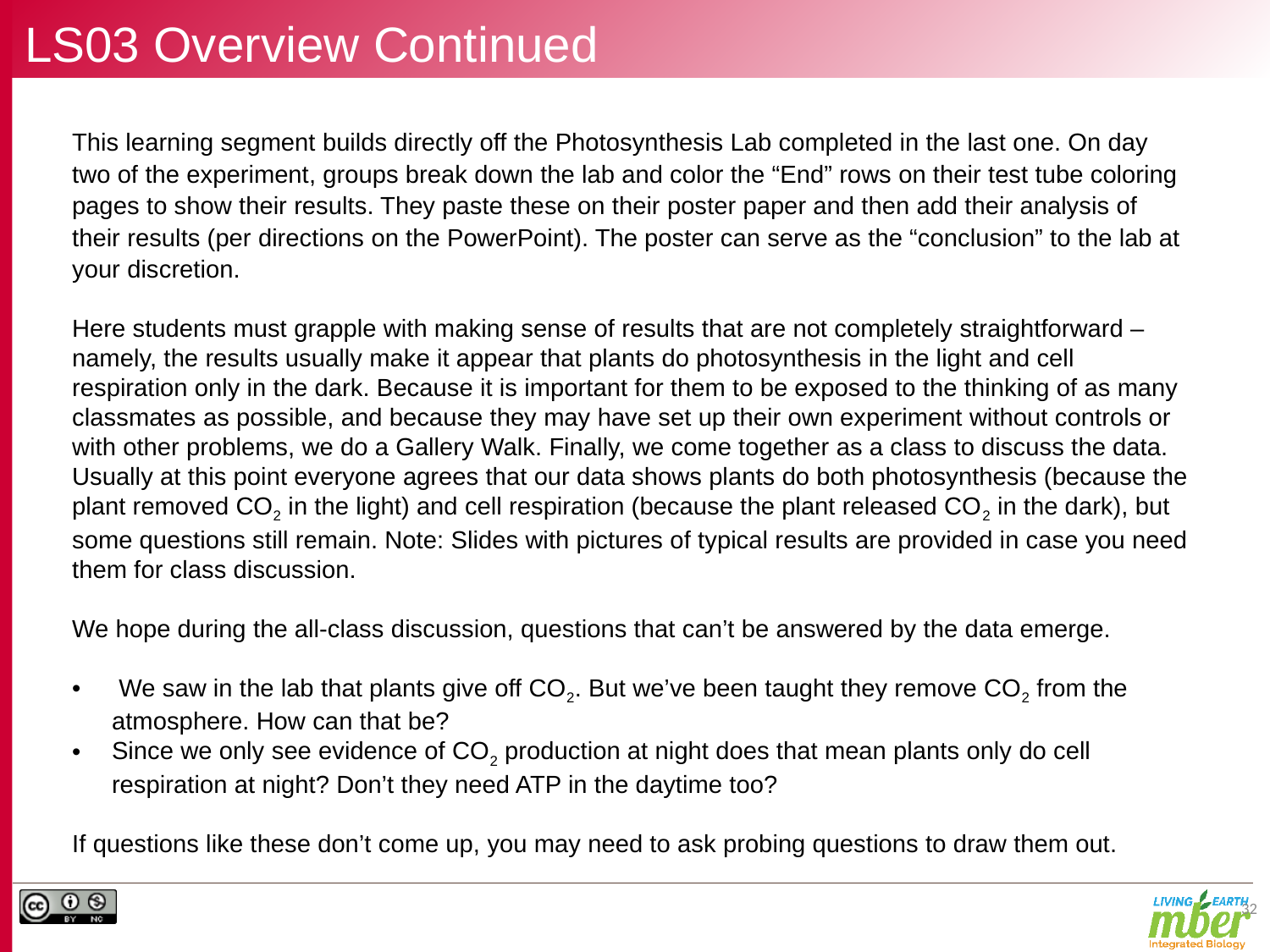

# LS03 Overview Continued

This learning segment builds directly off the Photosynthesis Lab completed in the last one. On day two of the experiment, groups break down the lab and color the “End” rows on their test tube coloring pages to show their results. They paste these on their poster paper and then add their analysis of their results (per directions on the PowerPoint). The poster can serve as the “conclusion” to the lab at your discretion.

Here students must grapple with making sense of results that are not completely straightforward – namely, the results usually make it appear that plants do photosynthesis in the light and cell respiration only in the dark. Because it is important for them to be exposed to the thinking of as many classmates as possible, and because they may have set up their own experiment without controls or with other problems, we do a Gallery Walk. Finally, we come together as a class to discuss the data. Usually at this point everyone agrees that our data shows plants do both photosynthesis (because the plant removed CO2 in the light) and cell respiration (because the plant released CO2 in the dark), but some questions still remain. Note: Slides with pictures of typical results are provided in case you need them for class discussion.

We hope during the all-class discussion, questions that can’t be answered by the data emerge.

 We saw in the lab that plants give off CO2. But we’ve been taught they remove CO2 from the atmosphere. How can that be?
Since we only see evidence of CO2 production at night does that mean plants only do cell respiration at night? Don’t they need ATP in the daytime too?

If questions like these don’t come up, you may need to ask probing questions to draw them out.

32